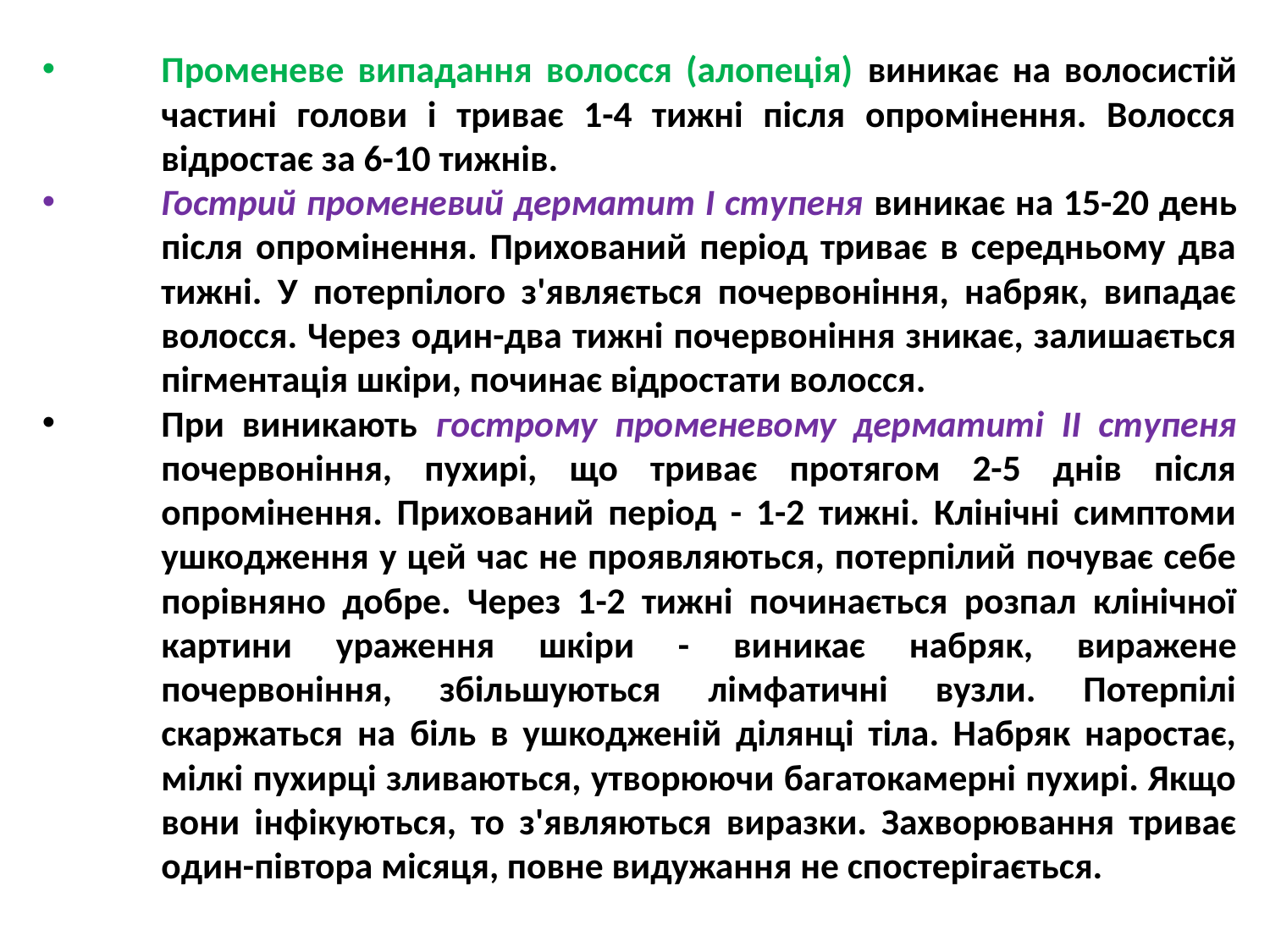

Променеве випадання волосся (алопеція) виникає на волосистій частині голови і триває 1-4 тижні після опромінення. Волосся відростає за 6-10 тижнів.
Гострий променевий дерматит І ступеня виникає на 15-20 день після опромінення. Прихований період триває в середньому два тижні. У потерпілого з'являється почервоніння, набряк, випадає волосся. Через один-два тижні почервоніння зникає, залишається пігментація шкіри, починає відростати волосся.
При виникають гострому променевому дерматиті II ступеня почервоніння, пухирі, що триває протягом 2-5 днів після опромінення. Прихований період - 1-2 тижні. Клінічні симптоми ушкодження у цей час не проявляються, потерпілий почуває себе порівняно добре. Через 1-2 тижні починається розпал клінічної картини ураження шкіри - ви­никає набряк, виражене почервоніння, збільшуються лімфатичні вузли. Потерпілі скаржаться на біль в ушкодженій ділянці тіла. Набряк наростає, мілкі пухирці зливаються, утворюючи багатокамерні пухирі. Якщо вони інфікуються, то з'являються виразки. Захворювання триває один-півтора місяця, повне видужання не спостерігається.